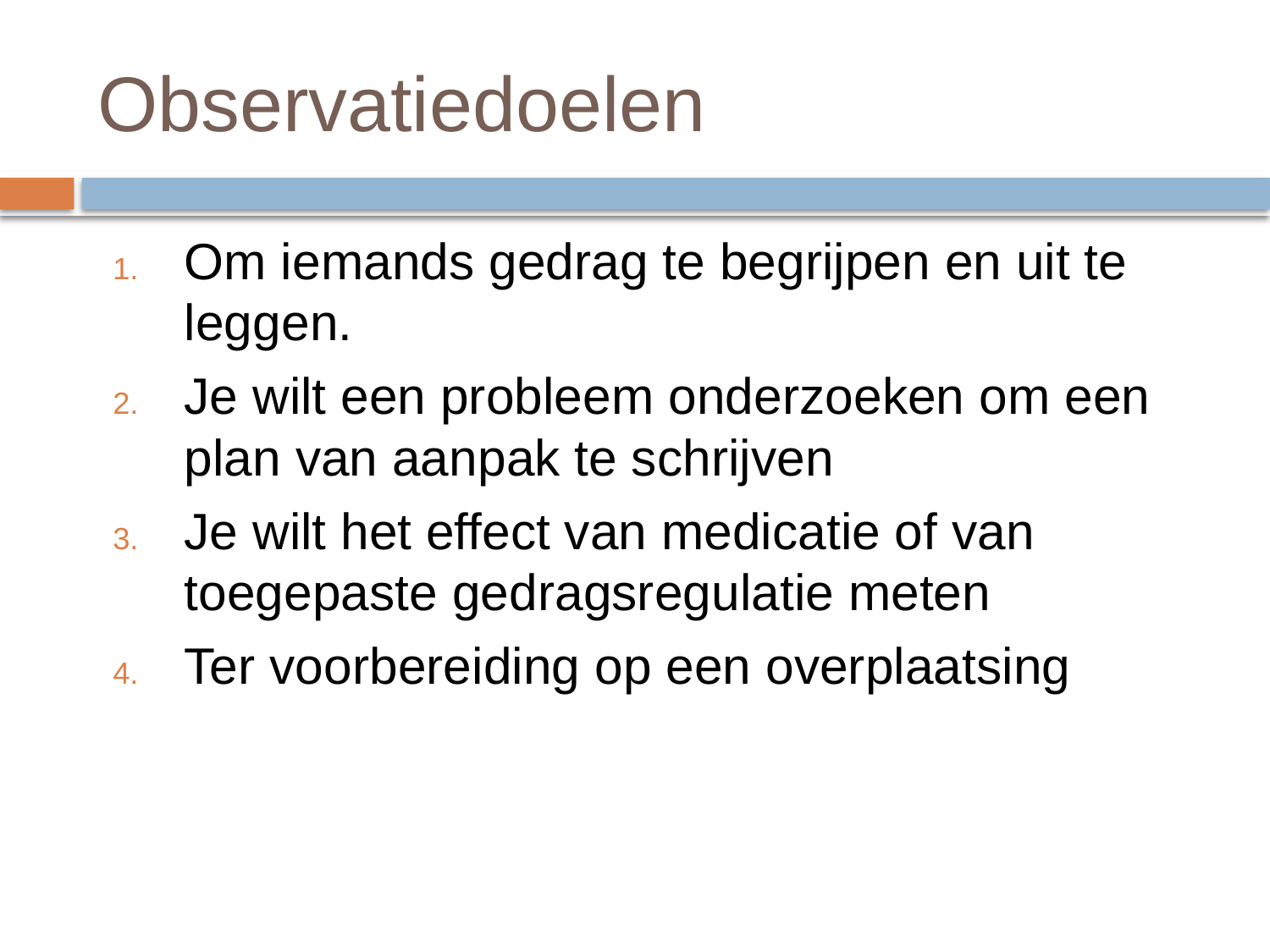

# Observatiedoelen
Om iemands gedrag te begrijpen en uit te leggen.
Je wilt een probleem onderzoeken om een plan van aanpak te schrijven
Je wilt het effect van medicatie of van toegepaste gedragsregulatie meten
Ter voorbereiding op een overplaatsing